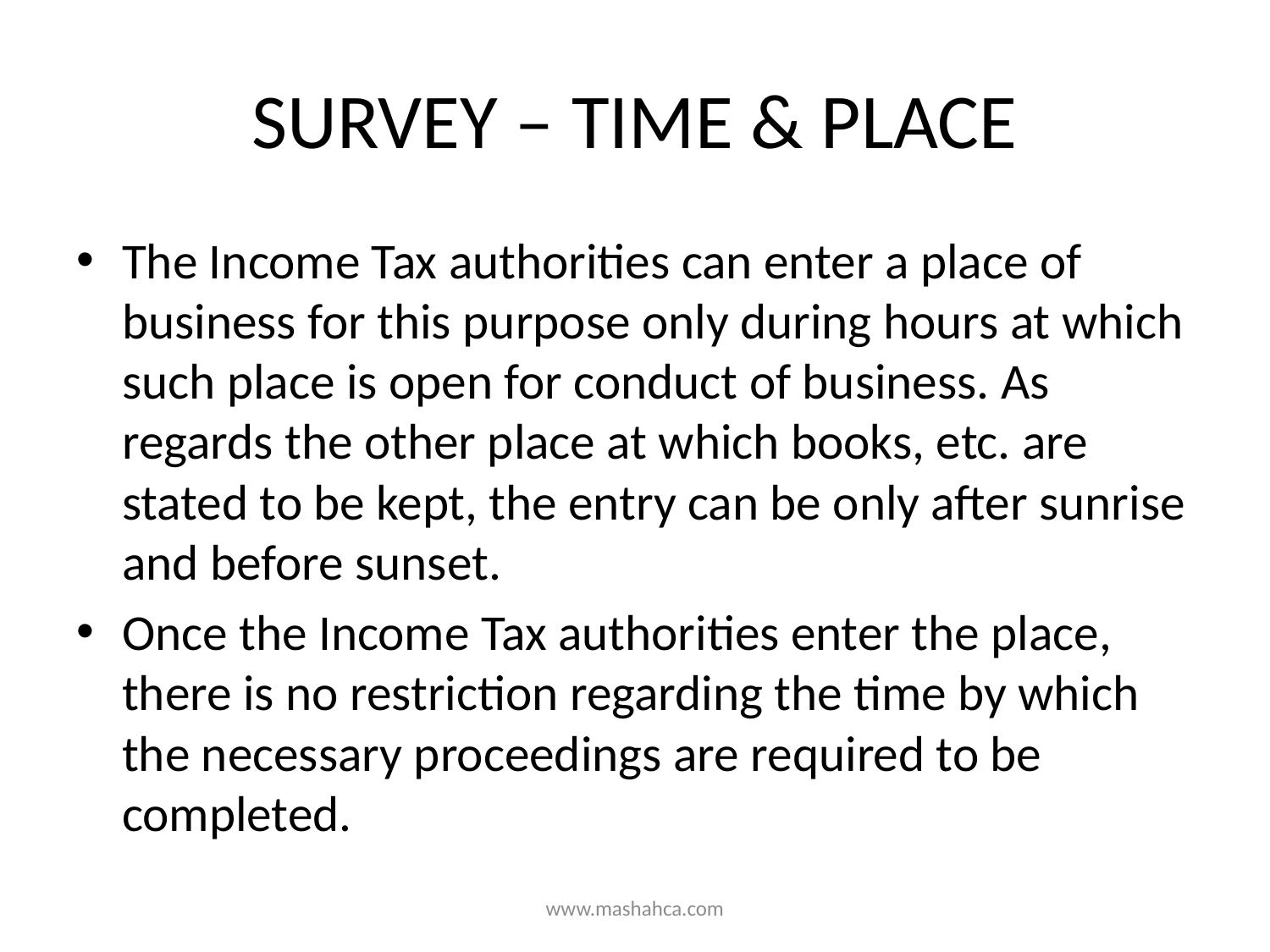

# SURVEY – TIME & PLACE
The Income Tax authorities can enter a place of business for this purpose only during hours at which such place is open for conduct of business. As regards the other place at which books, etc. are stated to be kept, the entry can be only after sunrise and before sunset.
Once the Income Tax authorities enter the place, there is no restriction regarding the time by which the necessary proceedings are required to be completed.
www.mashahca.com